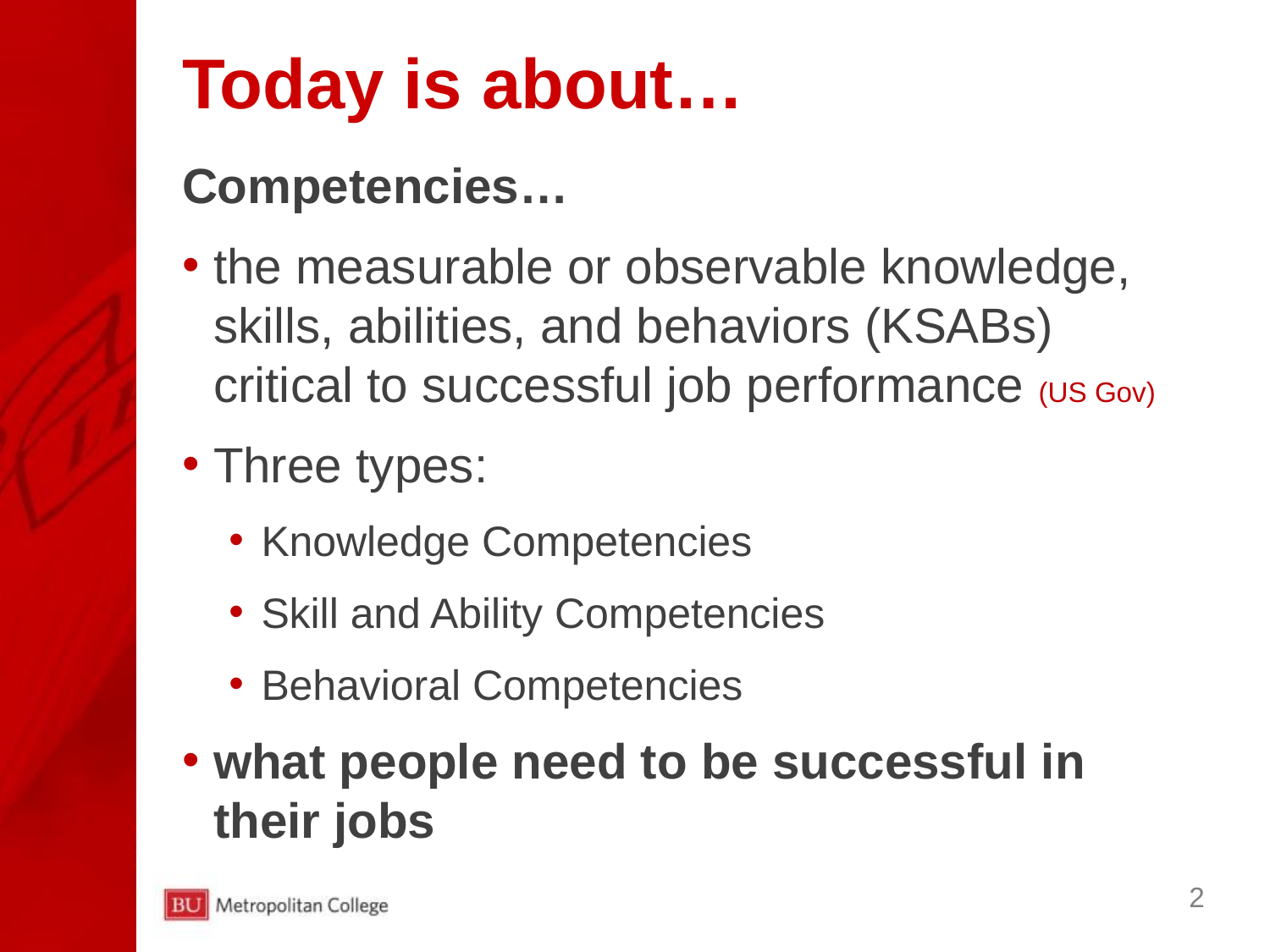

# Today is about…
Competencies…
the measurable or observable knowledge, skills, abilities, and behaviors (KSABs) critical to successful job performance (US Gov)
Three types:
Knowledge Competencies
Skill and Ability Competencies
Behavioral Competencies
what people need to be successful in their jobs